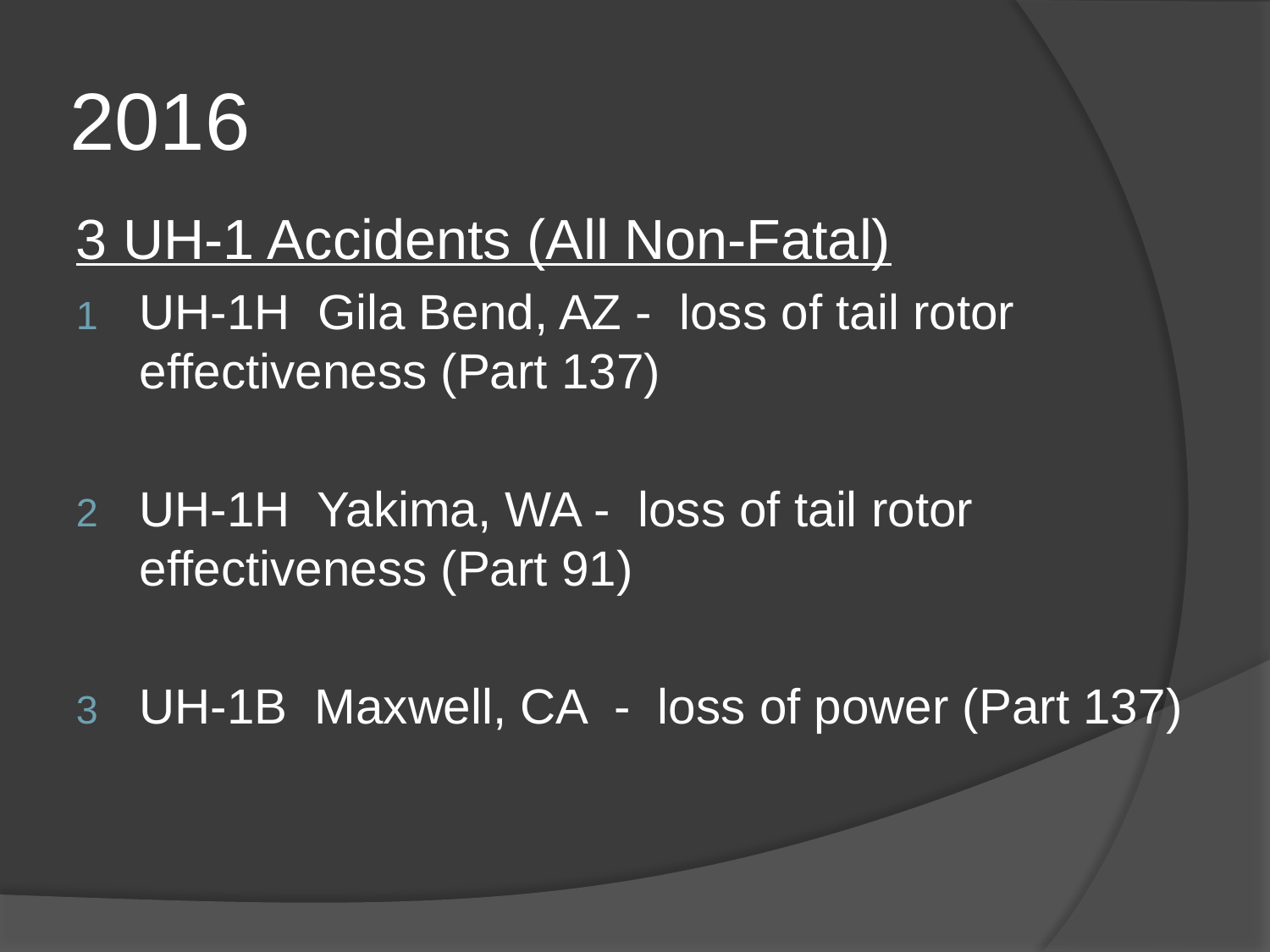

# 2016
3 UH-1 Accidents (All Non-Fatal)
UH-1H  Gila Bend, AZ -  loss of tail rotor effectiveness (Part 137)

UH-1H  Yakima, WA -  loss of tail rotor effectiveness (Part 91)

UH-1B  Maxwell, CA  -  loss of power (Part 137)